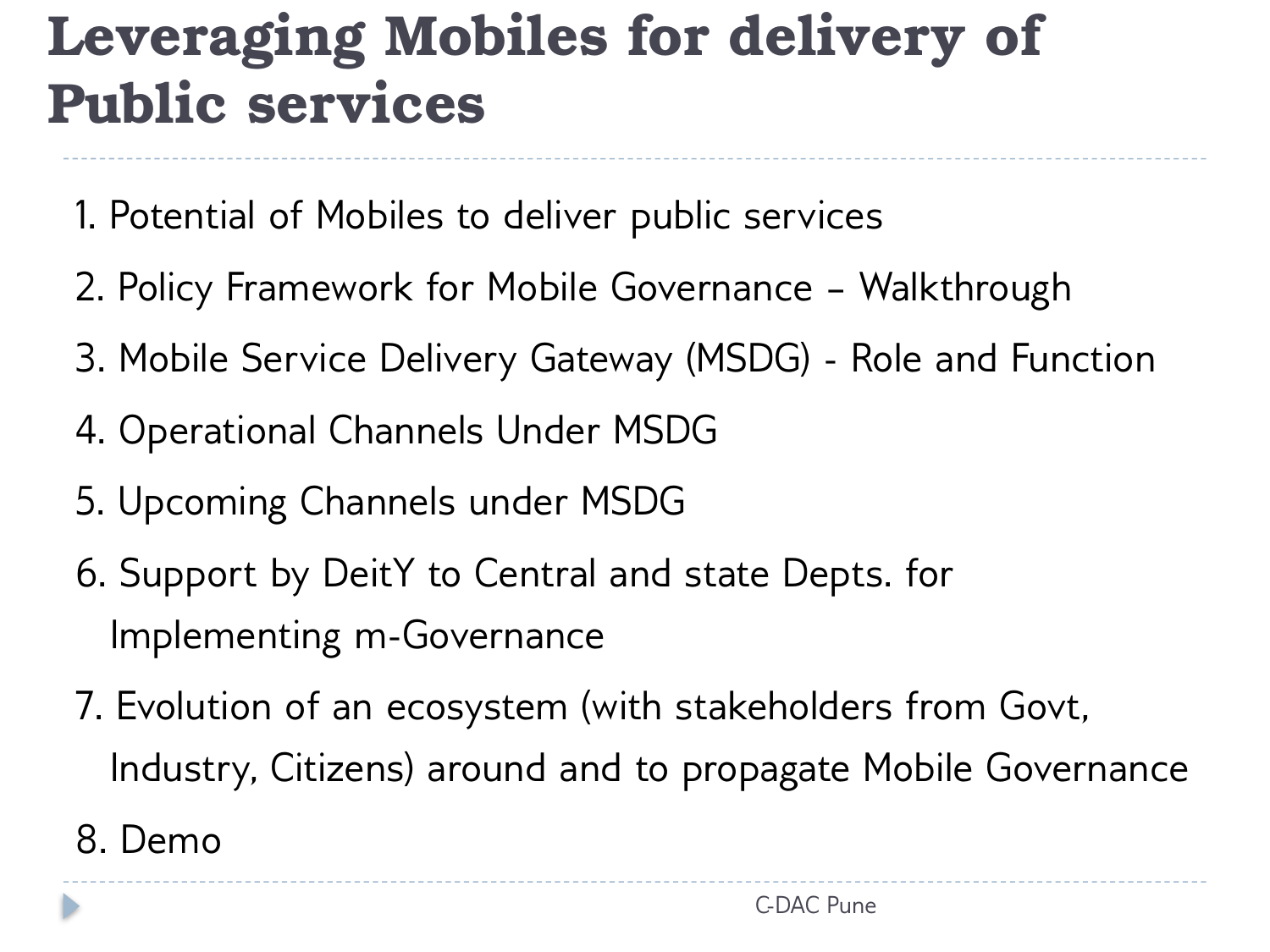

# Leveraging Mobiles for delivery of Public services
1. Potential of Mobiles to deliver public services
2. Policy Framework for Mobile Governance – Walkthrough
3. Mobile Service Delivery Gateway (MSDG) - Role and Function
4. Operational Channels Under MSDG
5. Upcoming Channels under MSDG
6. Support by DeitY to Central and state Depts. for Implementing m-Governance
7. Evolution of an ecosystem (with stakeholders from Govt, Industry, Citizens) around and to propagate Mobile Governance
8. Demo
C-DAC Pune